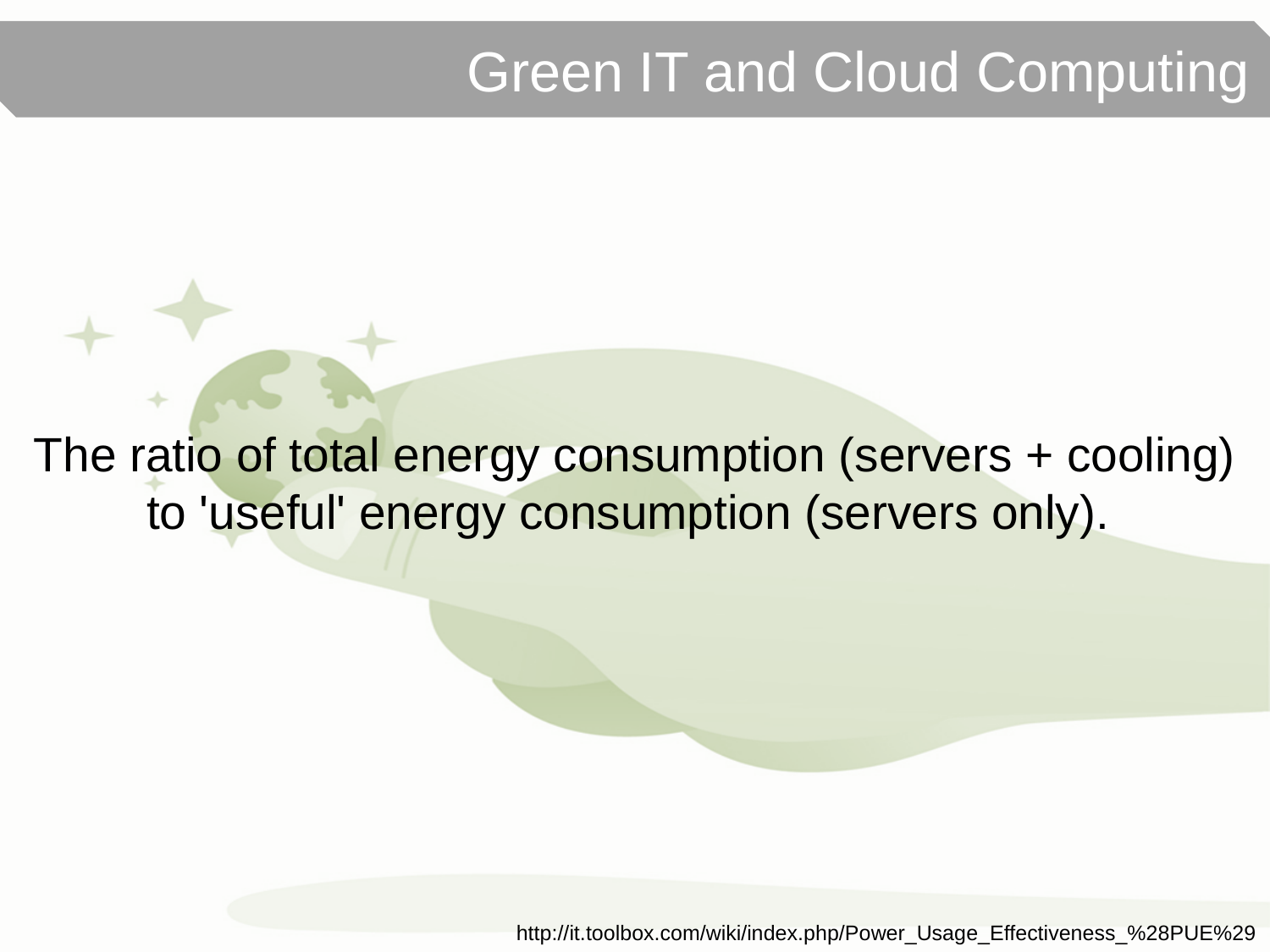

The ratio of total energy consumption (servers + cooling) to 'useful' energy consumption (servers only).
http://it.toolbox.com/wiki/index.php/Power_Usage_Effectiveness_%28PUE%29